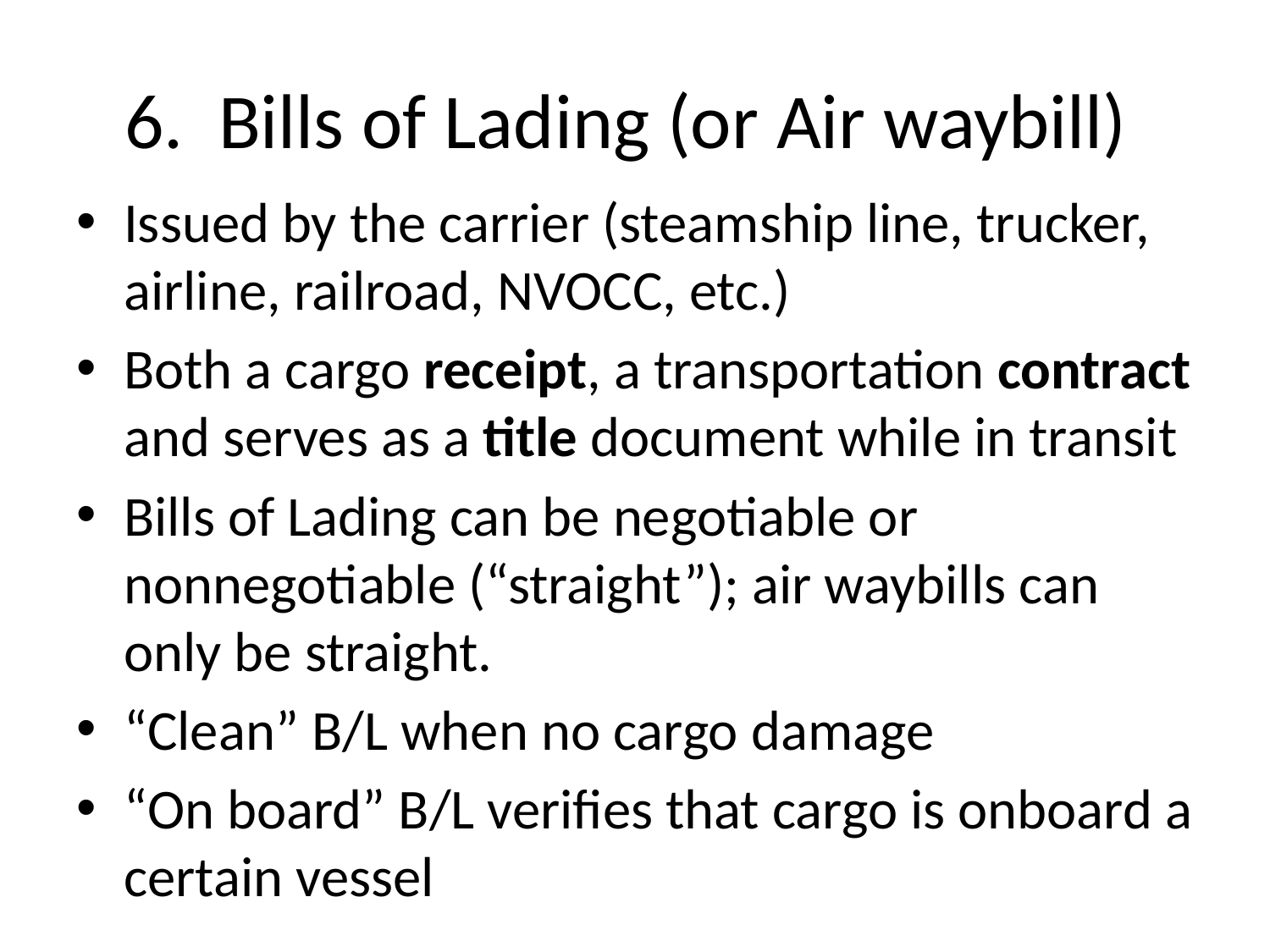

# 6.  Bills of Lading (or Air waybill)
Issued by the carrier (steamship line, trucker, airline, railroad, NVOCC, etc.)
Both a cargo receipt, a transportation contract and serves as a title document while in transit
Bills of Lading can be negotiable or nonnegotiable (“straight”); air waybills can only be straight.
“Clean” B/L when no cargo damage
“On board” B/L verifies that cargo is onboard a certain vessel